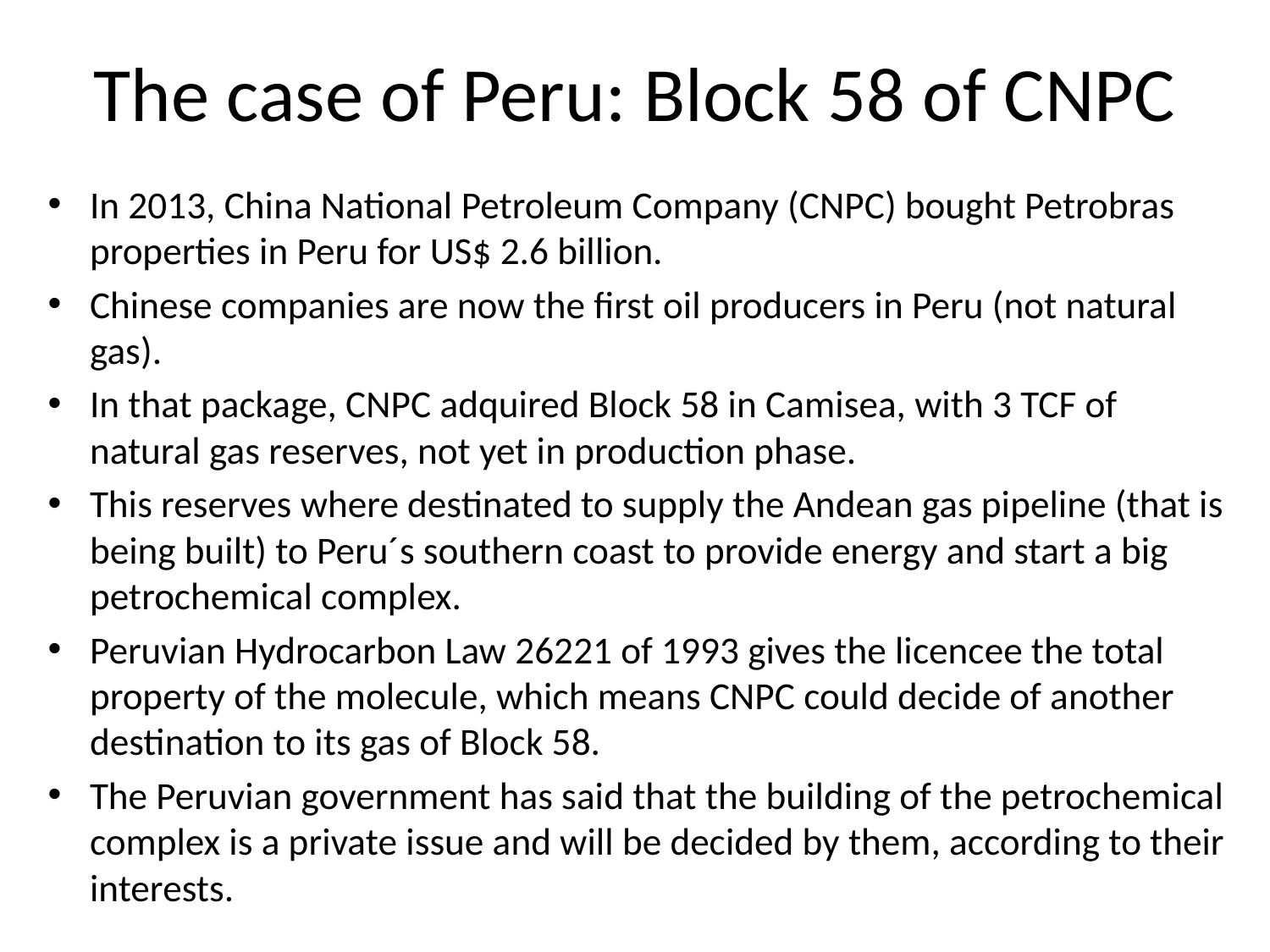

# The case of Peru: Block 58 of CNPC
In 2013, China National Petroleum Company (CNPC) bought Petrobras properties in Peru for US$ 2.6 billion.
Chinese companies are now the first oil producers in Peru (not natural gas).
In that package, CNPC adquired Block 58 in Camisea, with 3 TCF of natural gas reserves, not yet in production phase.
This reserves where destinated to supply the Andean gas pipeline (that is being built) to Peru´s southern coast to provide energy and start a big petrochemical complex.
Peruvian Hydrocarbon Law 26221 of 1993 gives the licencee the total property of the molecule, which means CNPC could decide of another destination to its gas of Block 58.
The Peruvian government has said that the building of the petrochemical complex is a private issue and will be decided by them, according to their interests.